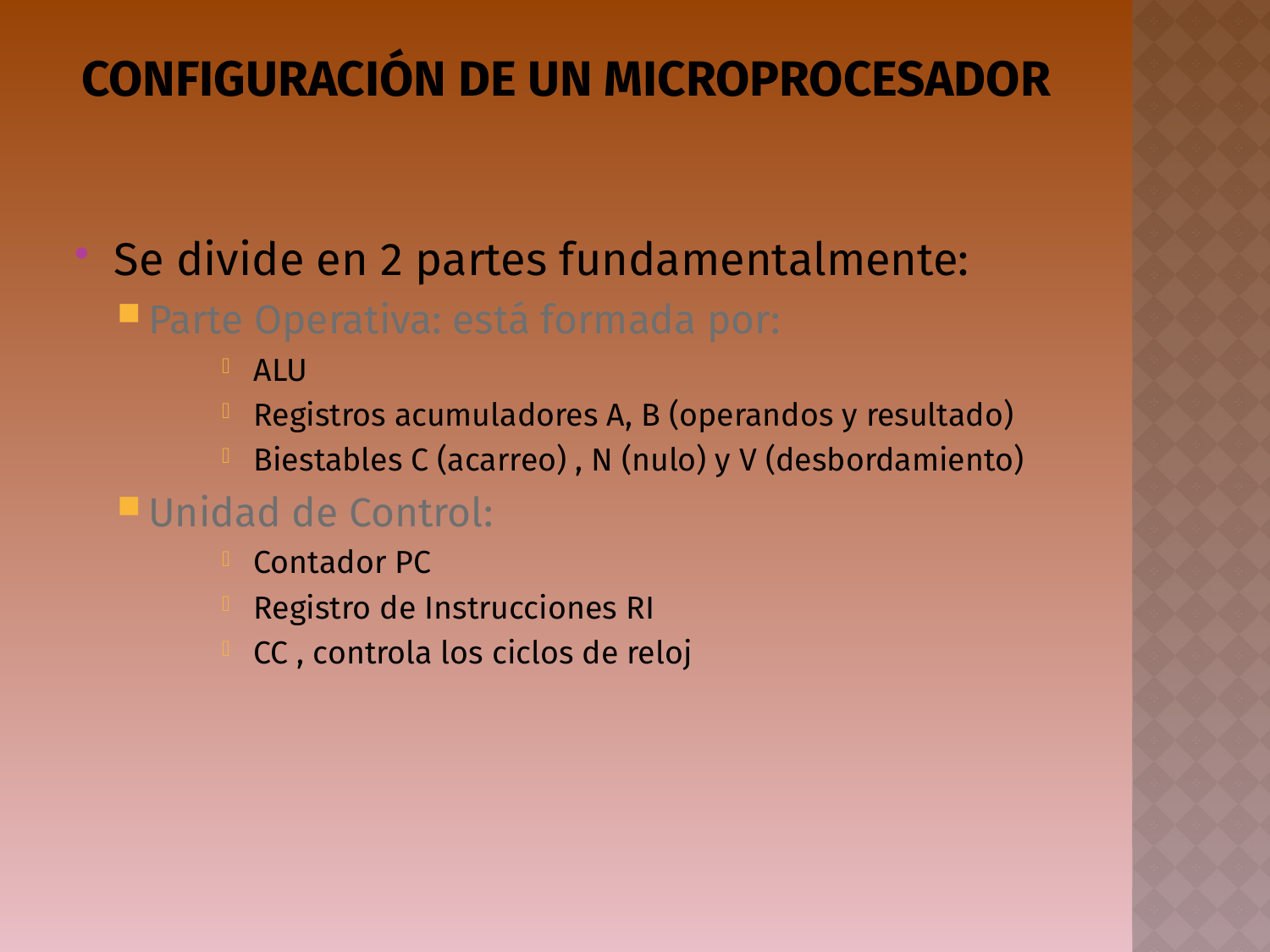

# Configuración de un microprocesador
Se divide en 2 partes fundamentalmente:
Parte Operativa: está formada por:
ALU
Registros acumuladores A, B (operandos y resultado)
Biestables C (acarreo) , N (nulo) y V (desbordamiento)
Unidad de Control:
Contador PC
Registro de Instrucciones RI
CC , controla los ciclos de reloj